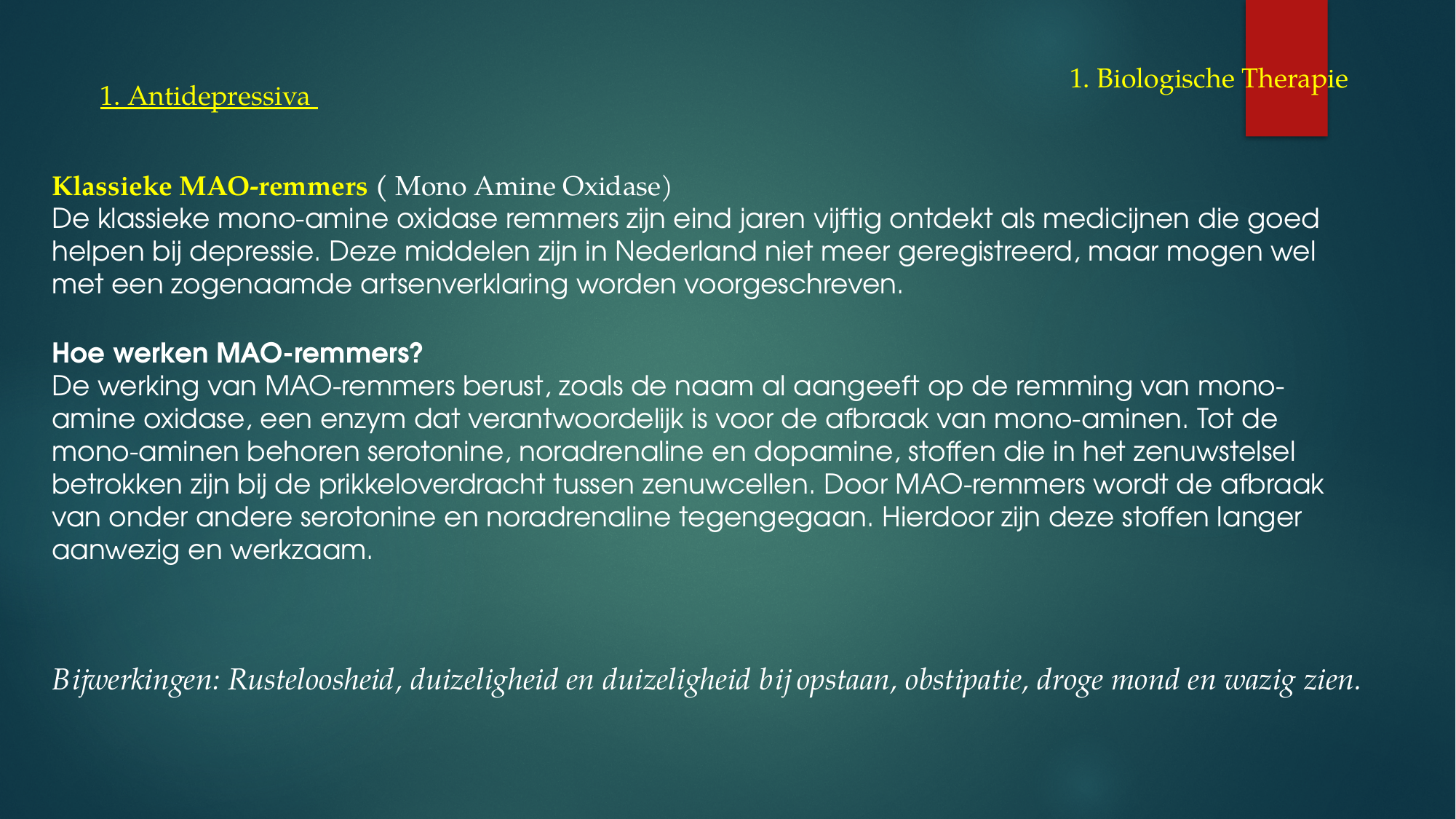

1. Biologische Therapie
1. Antidepressiva
Klassieke MAO-remmers ( Mono Amine Oxidase)
De klassieke mono-amine oxidase remmers zijn eind jaren vijftig ontdekt als medicijnen die goed helpen bij depressie. Deze middelen zijn in Nederland niet meer geregistreerd, maar mogen wel met een zogenaamde artsenverklaring worden voorgeschreven.
Hoe werken MAO-remmers?
De werking van MAO-remmers berust, zoals de naam al aangeeft op de remming van mono-amine oxidase, een enzym dat verantwoordelijk is voor de afbraak van mono-aminen. Tot de mono-aminen behoren serotonine, noradrenaline en dopamine, stoffen die in het zenuwstelsel betrokken zijn bij de prikkeloverdracht tussen zenuwcellen. Door MAO-remmers wordt de afbraak van onder andere serotonine en noradrenaline tegengegaan. Hierdoor zijn deze stoffen langer aanwezig en werkzaam.
|  |  |
| --- | --- |
|  |  |
|  |  |
Bijwerkingen: Rusteloosheid, duizeligheid en duizeligheid bij opstaan, obstipatie, droge mond en wazig zien.